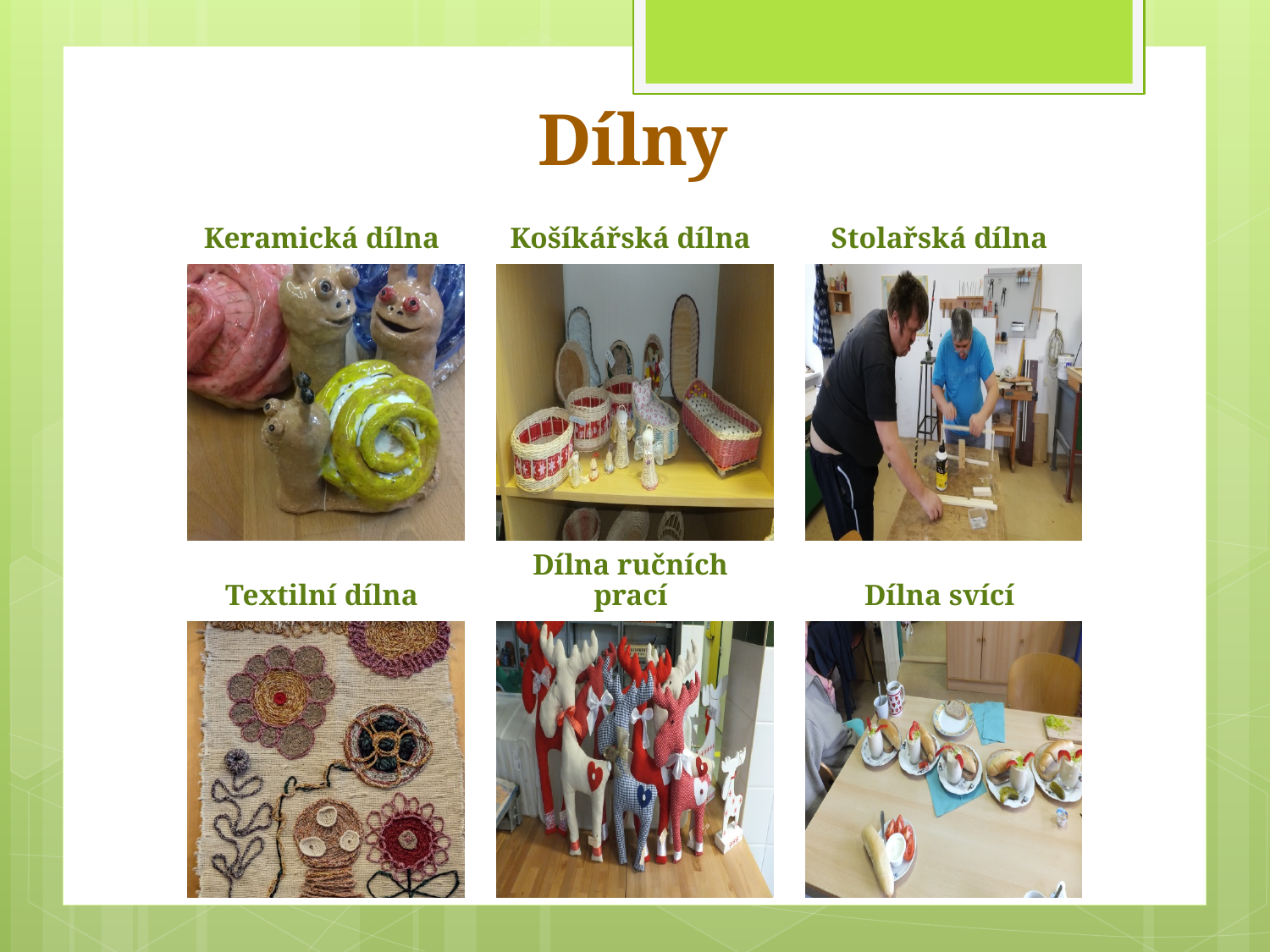

# Dílny
Keramická dílna
Košíkářská dílna
Stolařská dílna
Textilní dílna
Dílna ručních prací
Dílna svící